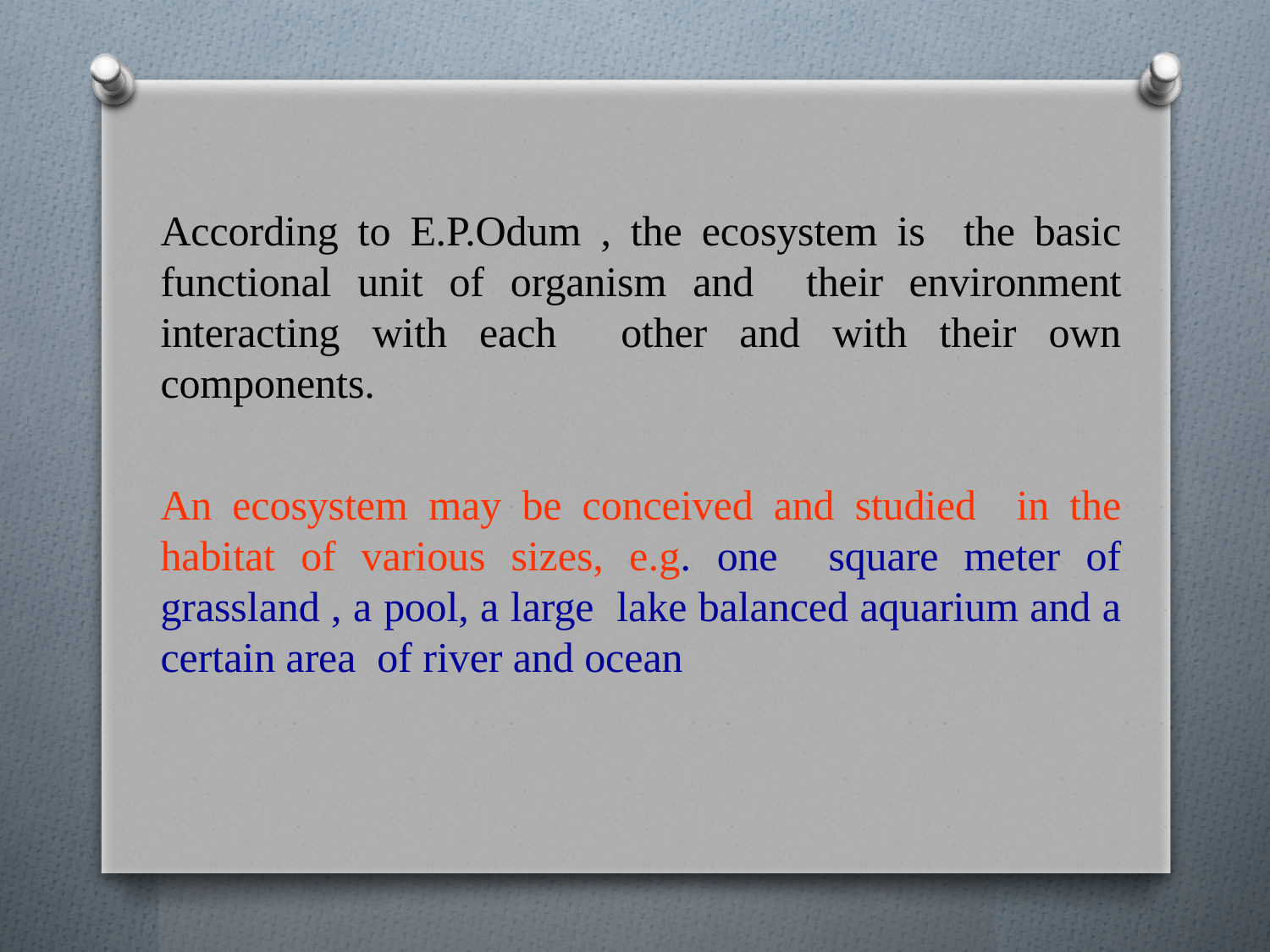

# According to E.P.Odum , the ecosystem is  the basic functional unit of organism and  their environment interacting with each  other and with their own components.
An ecosystem may be conceived and studied  in the habitat of various sizes, e.g. one  square meter of grassland , a pool, a large  lake balanced aquarium and a certain area  of river and ocean